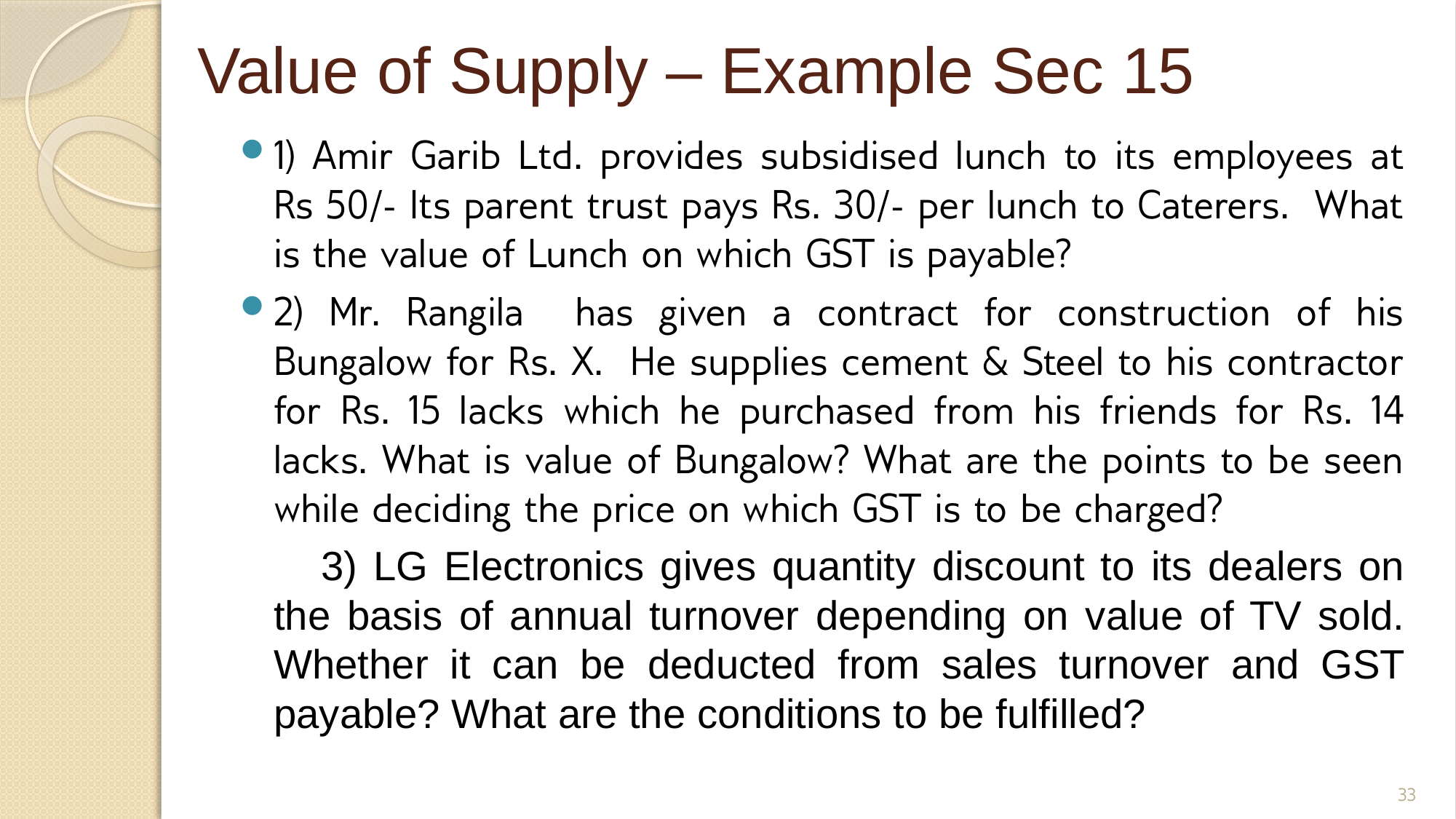

# Value of Supply – Example Sec 15
1) Amir Garib Ltd. provides subsidised lunch to its employees at Rs 50/- Its parent trust pays Rs. 30/- per lunch to Caterers.  What is the value of Lunch on which GST is payable?
2) Mr. Rangila  has given a contract for construction of his Bungalow for Rs. X.  He supplies cement & Steel to his contractor for Rs. 15 lacks which he purchased from his friends for Rs. 14 lacks. What is value of Bungalow? What are the points to be seen while deciding the price on which GST is to be charged?
     3) LG Electronics gives quantity discount to its dealers on the basis of annual turnover depending on value of TV sold. Whether it can be deducted from sales turnover and GST payable? What are the conditions to be fulfilled?
33